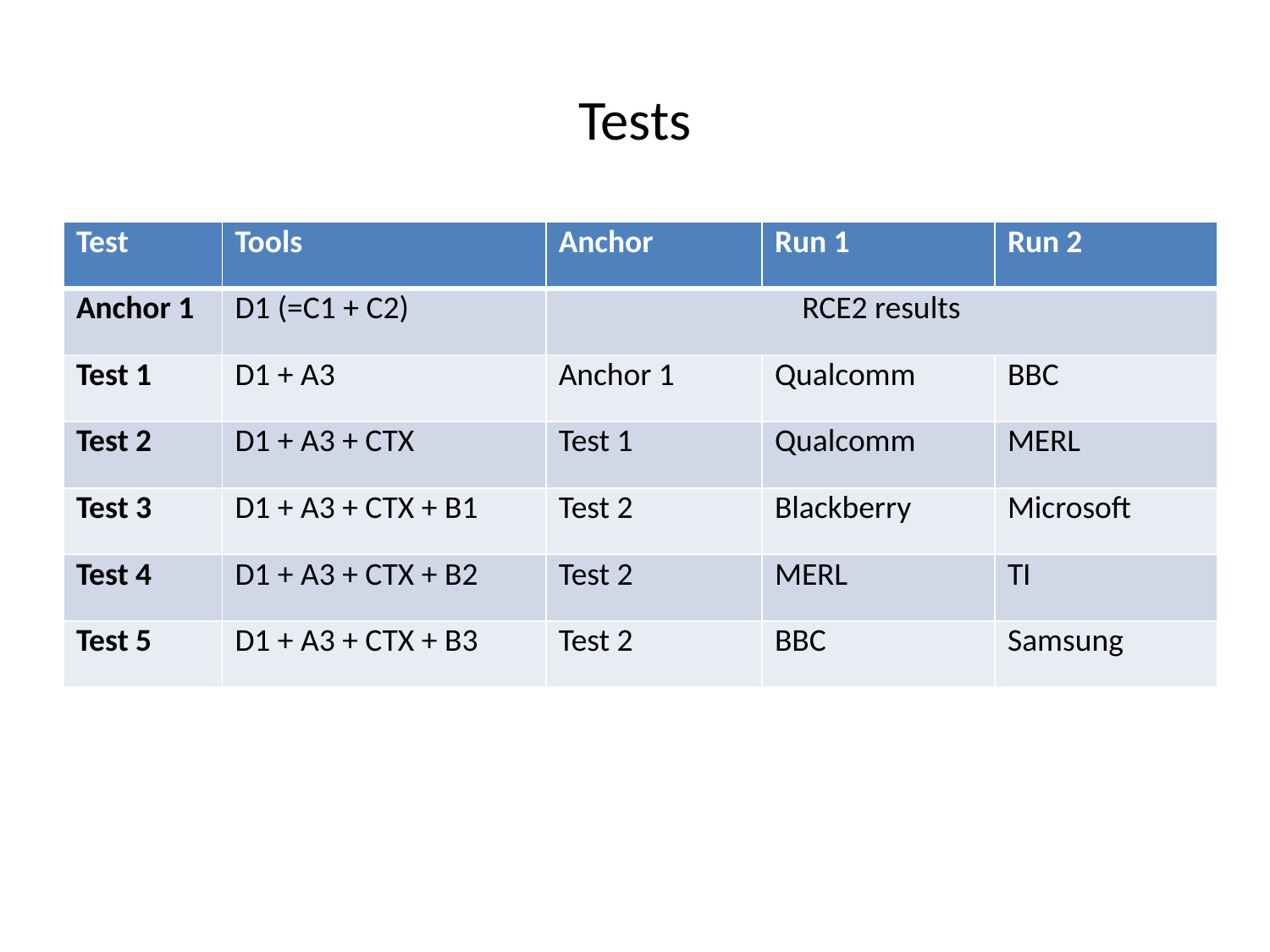

# Tests
| Test | Tools | Anchor | Run 1 | Run 2 |
| --- | --- | --- | --- | --- |
| Anchor 1 | D1 (=C1 + C2) | RCE2 results |  |  |
| Test 1 | D1 + A3 | Anchor 1 | Qualcomm | BBC |
| Test 2 | D1 + A3 + CTX | Test 1 | Qualcomm | MERL |
| Test 3 | D1 + A3 + CTX + B1 | Test 2 | Blackberry | Microsoft |
| Test 4 | D1 + A3 + CTX + B2 | Test 2 | MERL | TI |
| Test 5 | D1 + A3 + CTX + B3 | Test 2 | BBC | Samsung |